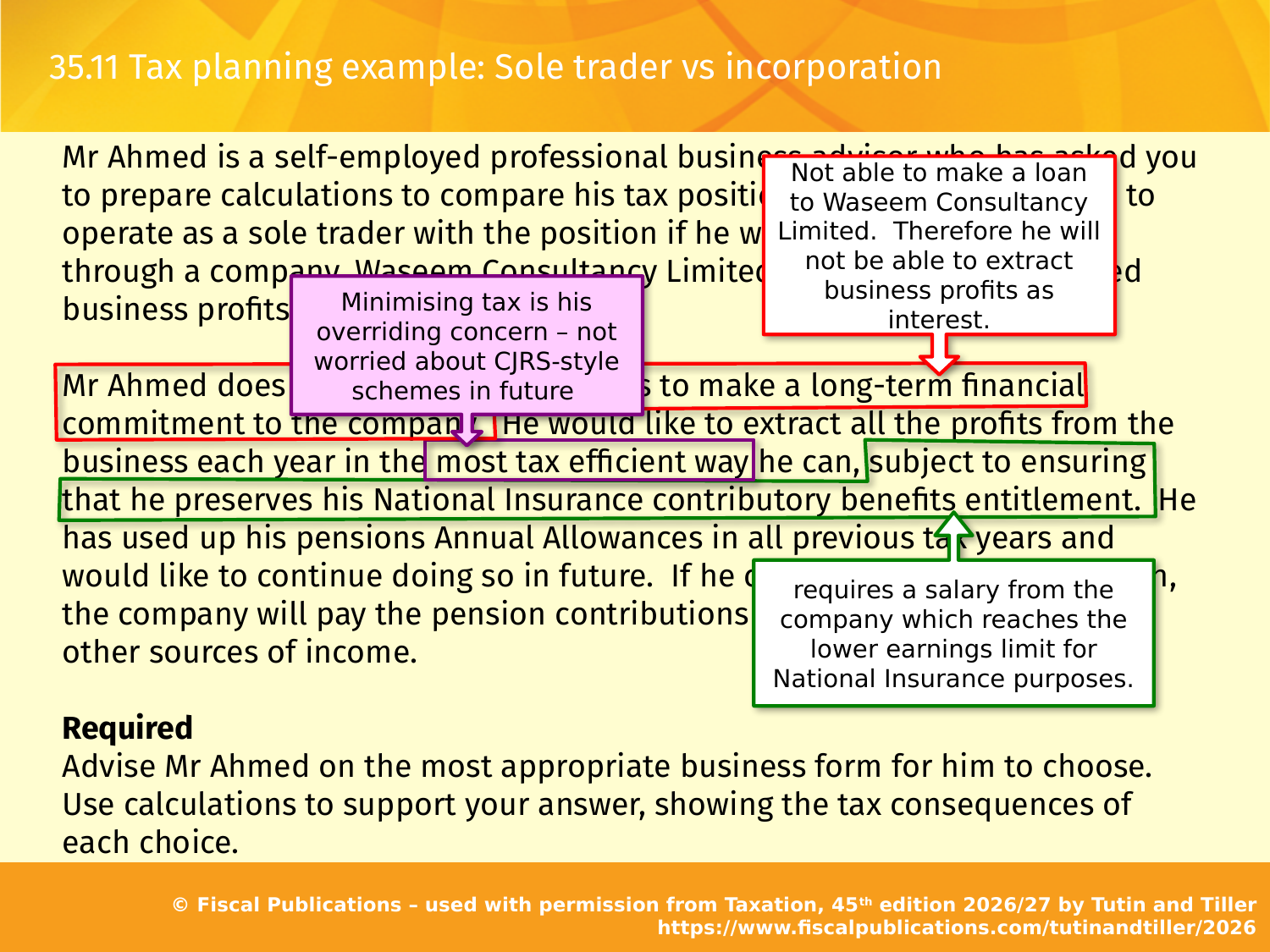

# 35.11 Tax planning example: Sole trader vs incorporation
Mr Ahmed is a self-employed professional business advisor who has asked you to prepare calculations to compare his tax position if he were to continue to operate as a sole trader with the position if he were to offer his services through a company, Waseem Consultancy Limited, on the basis of expected business profits of £133,072

Mr Ahmed does not have sufficient funds to make a long-term financial commitment to the company.  He would like to extract all the profits from the business each year in the most tax efficient way he can, subject to ensuring that he preserves his National Insurance contributory benefits entitlement.  He has used up his pensions Annual Allowances in all previous tax years and would like to continue doing so in future.  If he chooses the corporate option, the company will pay the pension contributions for him.  Mr Ahmed has no other sources of income.

Required
Advise Mr Ahmed on the most appropriate business form for him to choose.
Use calculations to support your answer, showing the tax consequences of each choice.
Not able to make a loan to Waseem Consultancy Limited.  Therefore he will not be able to extract business profits as interest.
Minimising tax is his overriding concern – not worried about CJRS-style schemes in future

requires a salary from the company which reaches the lower earnings limit for National Insurance purposes.